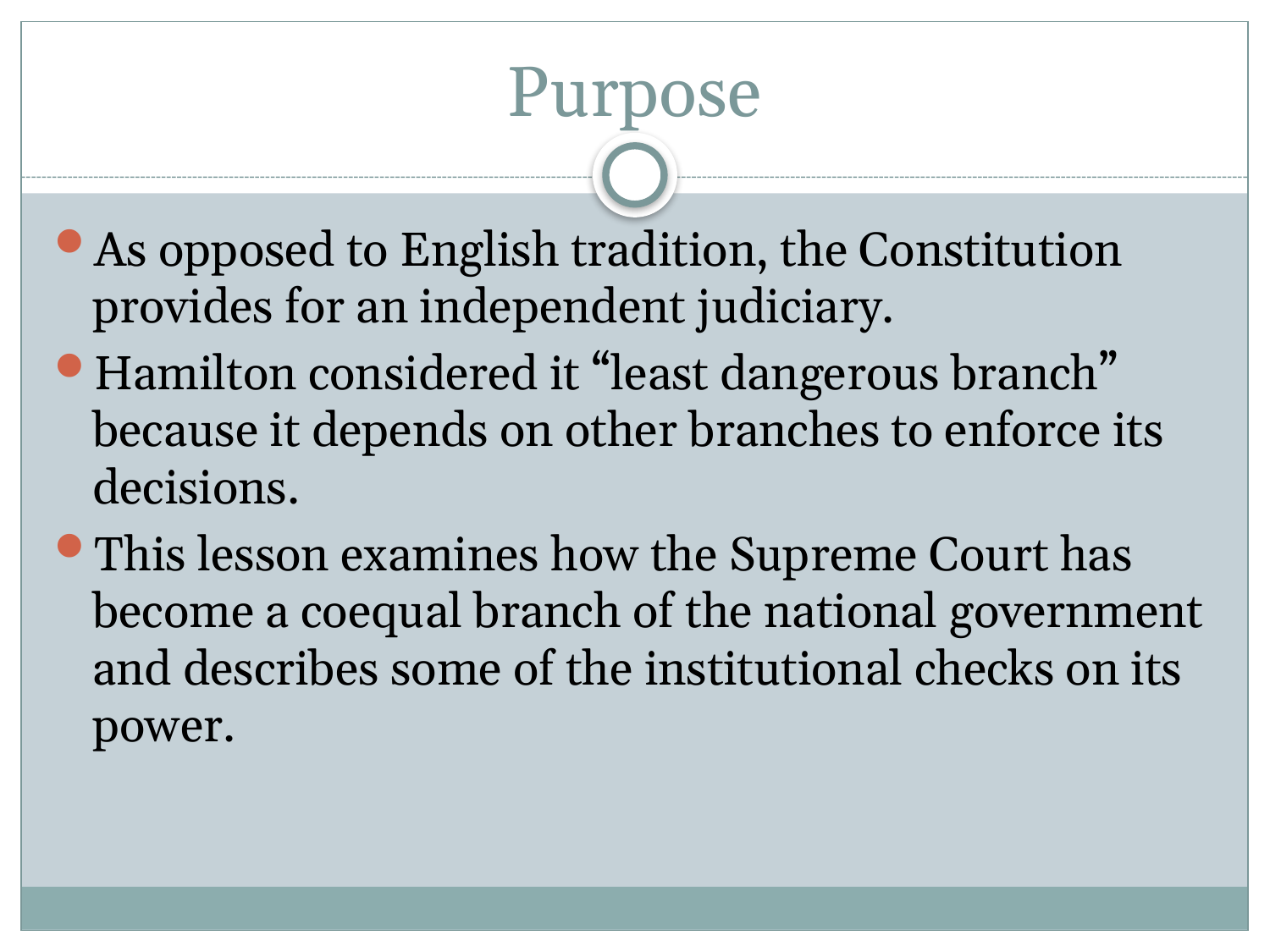

# Purpose
As opposed to English tradition, the Constitution provides for an independent judiciary.
Hamilton considered it “least dangerous branch” because it depends on other branches to enforce its decisions.
This lesson examines how the Supreme Court has become a coequal branch of the national government and describes some of the institutional checks on its power.